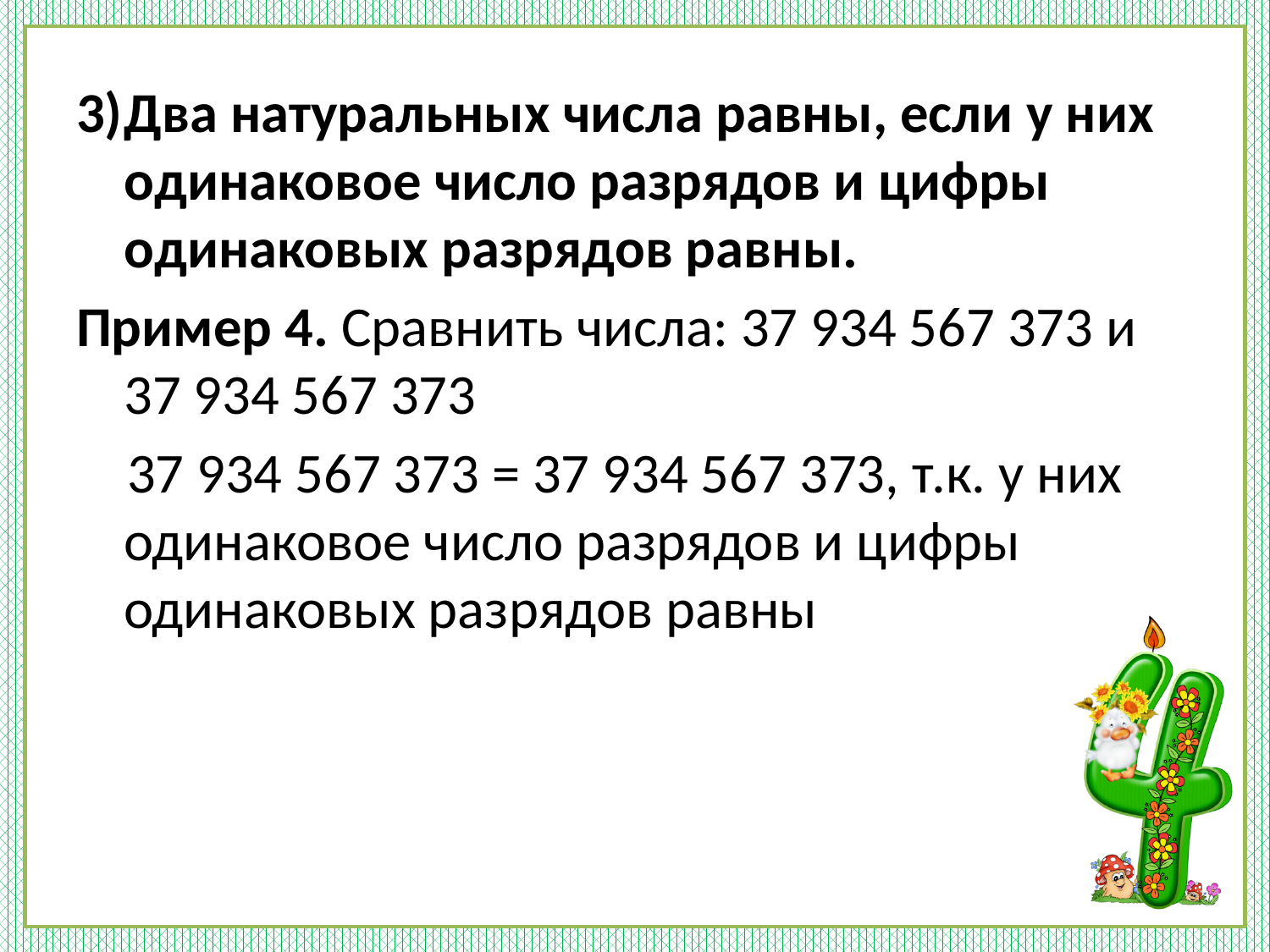

3)	Два натуральных числа равны, если у них одинаковое число разрядов и цифры одинаковых разрядов равны.
Пример 4. Сравнить числа: 37 934 567 373 и 37 934 567 373
    37 934 567 373 = 37 934 567 373, т.к. у них одинаковое число разрядов и цифры одинаковых разрядов равны